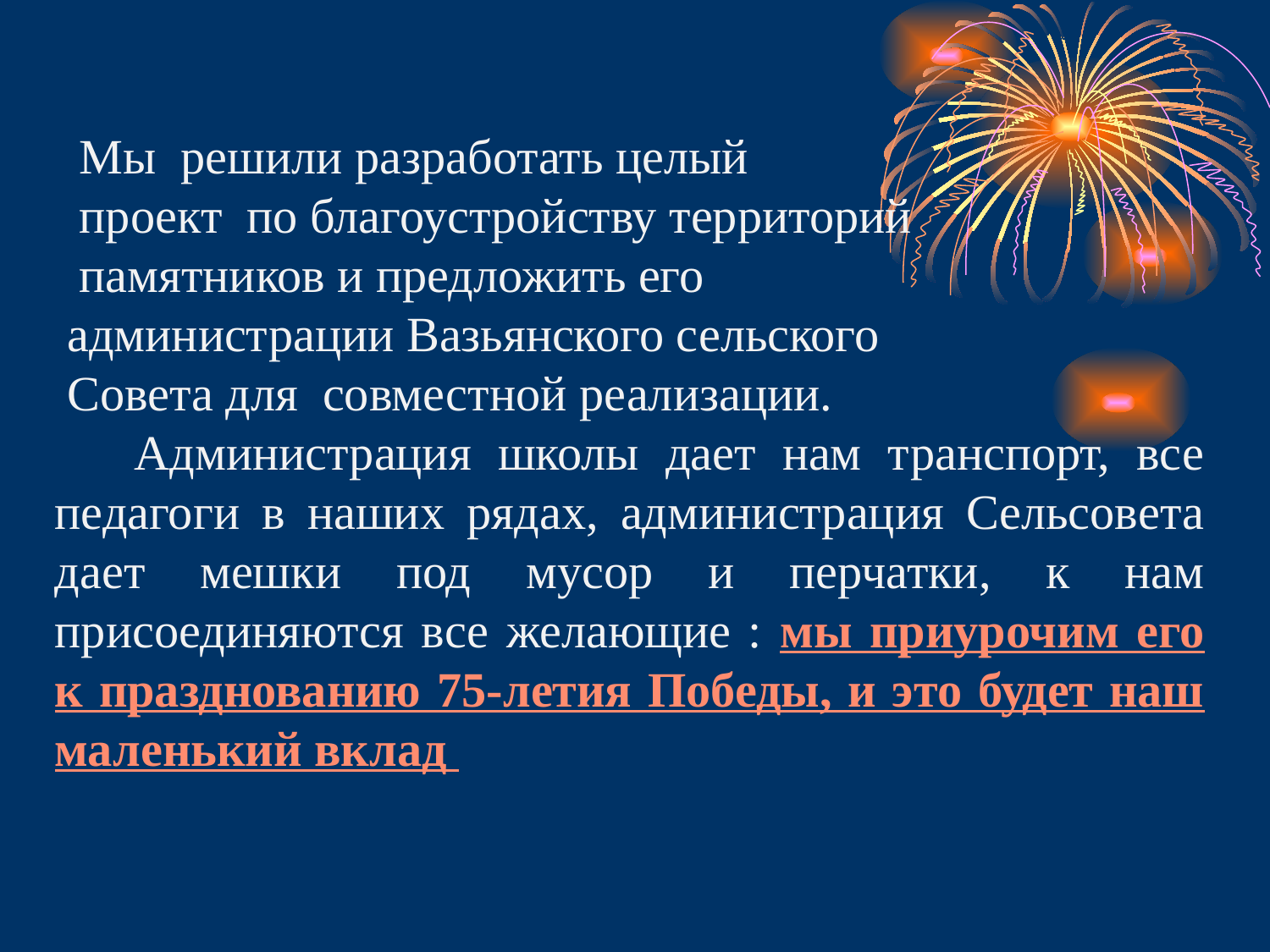

Мы  решили разработать целый
  проект  по благоустройству территорий
  памятников и предложить его
 администрации Вазьянского сельского
 Совета для  совместной реализации.
   Администрация школы дает нам транспорт, все педагоги в наших рядах, администрация Сельсовета дает мешки под мусор и перчатки, к нам присоединяются все желающие : мы приурочим его к празднованию 75-летия Победы, и это будет наш маленький вклад